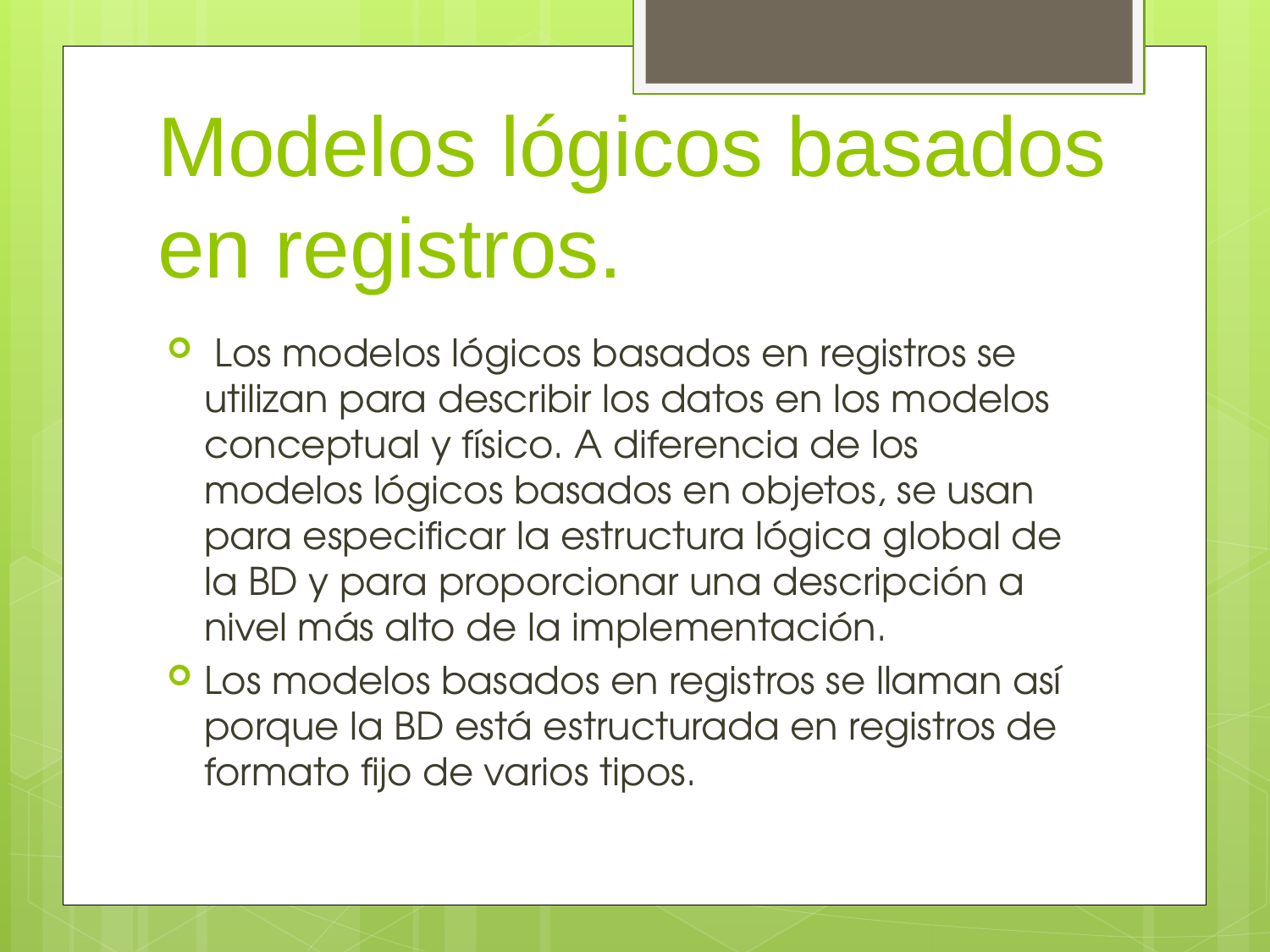

# Modelos lógicos basados en registros.
 Los modelos lógicos basados en registros se utilizan para describir los datos en los modelos conceptual y físico. A diferencia de los modelos lógicos basados en objetos, se usan  para especificar la estructura lógica global de la BD y para proporcionar una descripción a nivel más alto de la implementación.
Los modelos basados en registros se llaman así porque la BD está estructurada en registros de formato fijo de varios tipos.